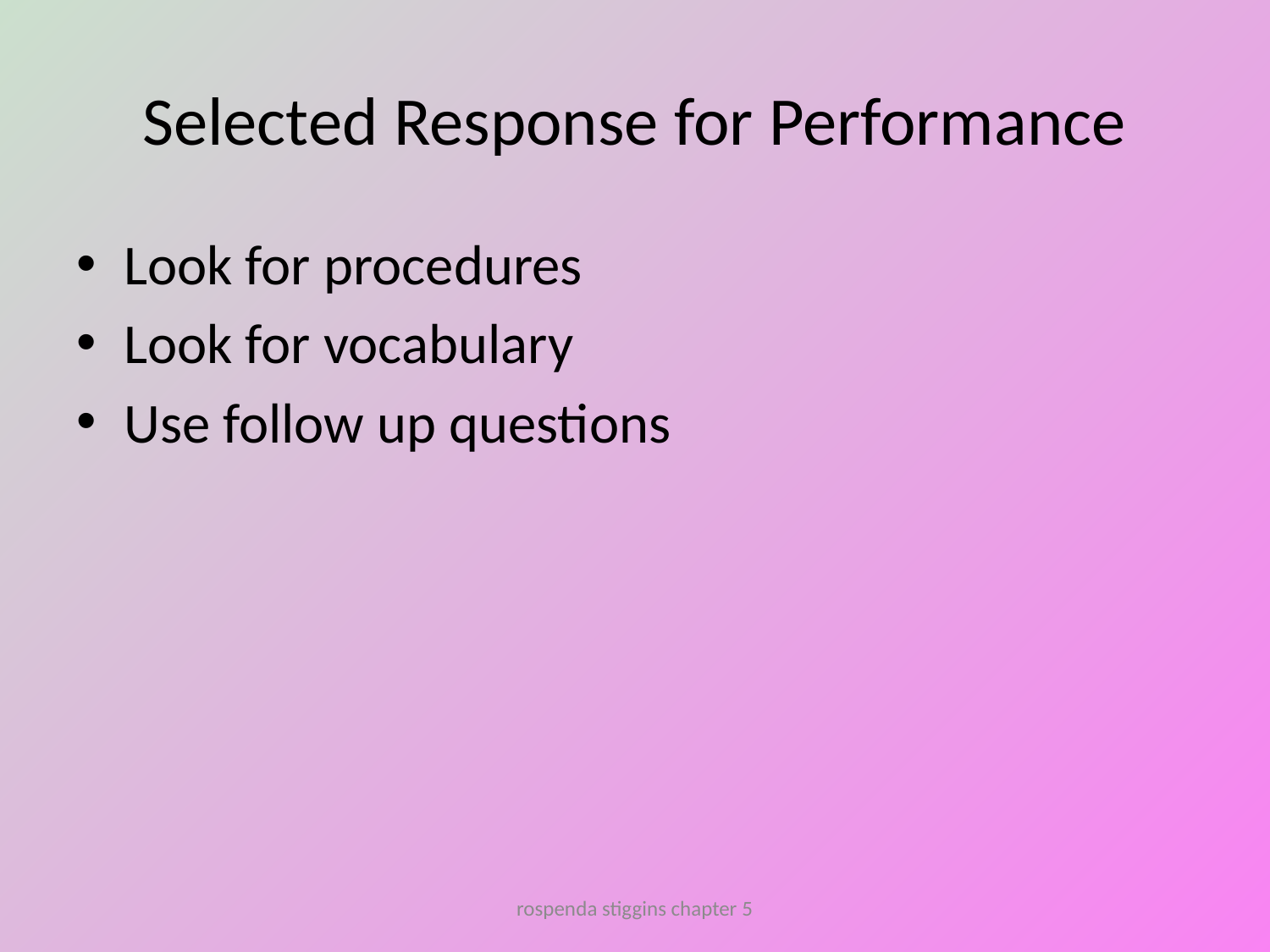

# Selected Response for Performance
Look for procedures
Look for vocabulary
Use follow up questions
rospenda stiggins chapter 5